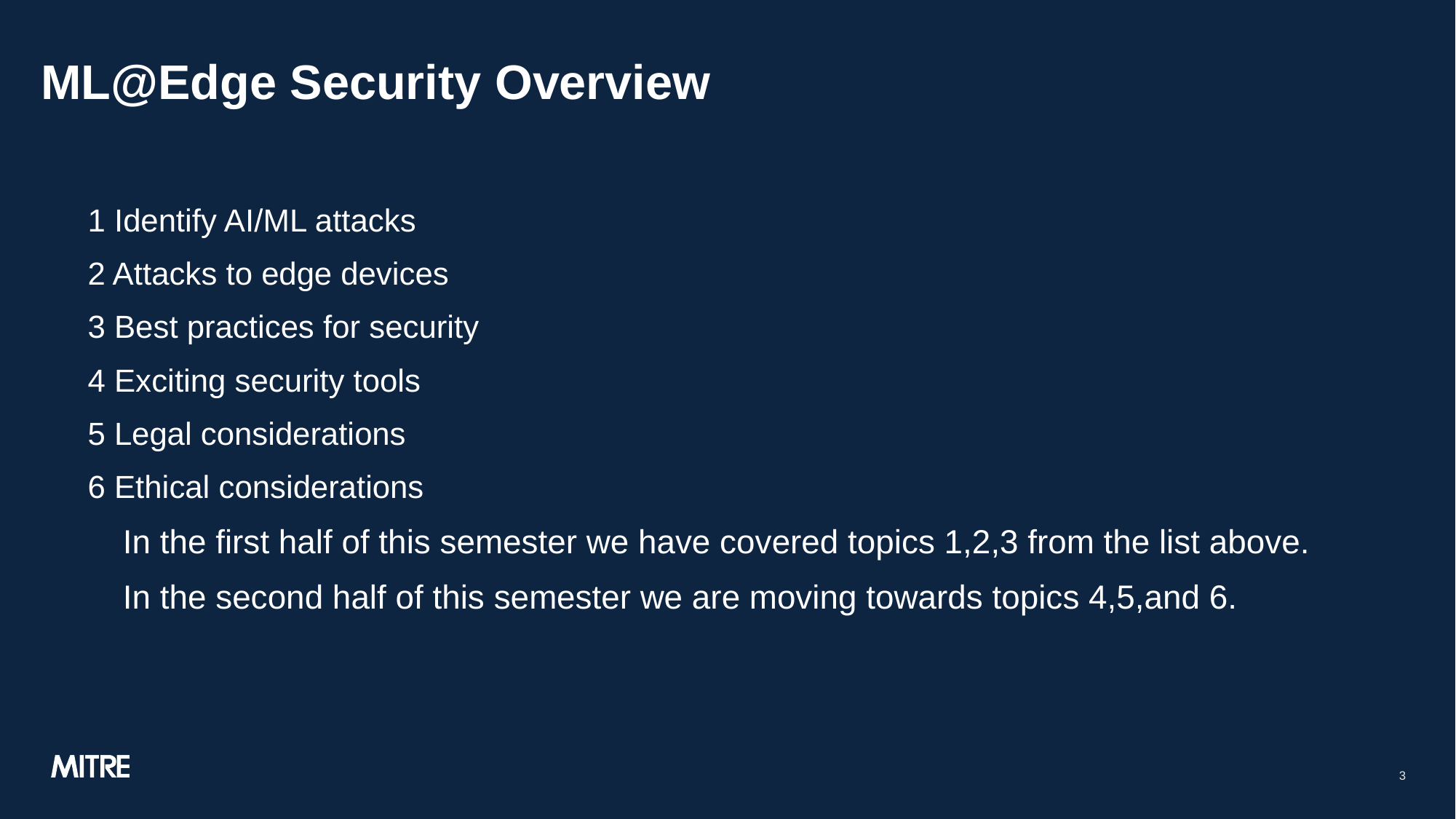

# ML@Edge Security Overview
 1 Identify AI/ML attacks
 2 Attacks to edge devices
 3 Best practices for security
 4 Exciting security tools
 5 Legal considerations
 6 Ethical considerations
In the first half of this semester we have covered topics 1,2,3 from the list above.
In the second half of this semester we are moving towards topics 4,5,and 6.
3